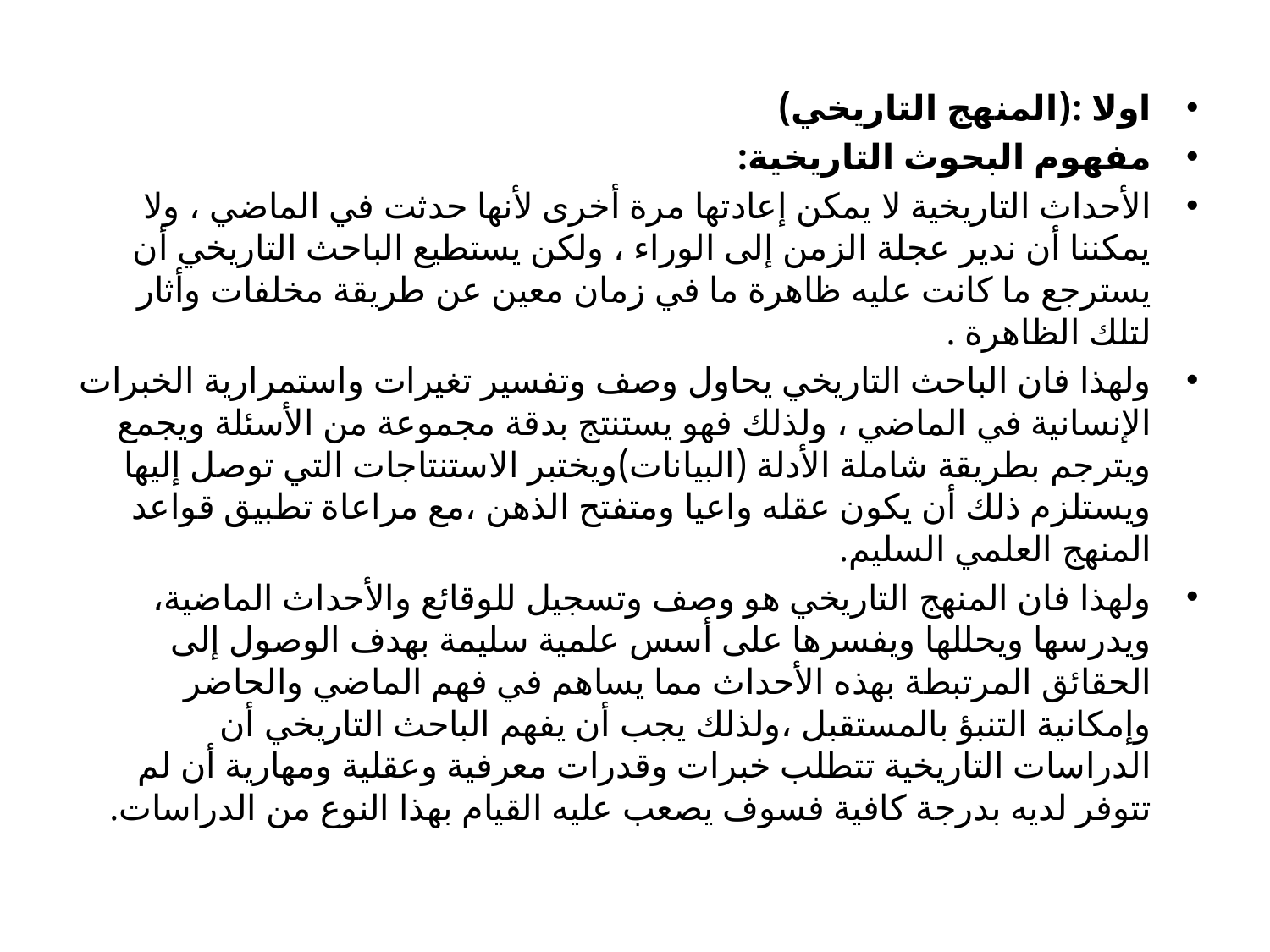

اولا :(المنهج التاريخي)
مفهوم البحوث التاريخية:
الأحداث التاريخية لا يمكن إعادتها مرة أخرى لأنها حدثت في الماضي ، ولا يمكننا أن ندير عجلة الزمن إلى الوراء ، ولكن يستطيع الباحث التاريخي أن يسترجع ما كانت عليه ظاهرة ما في زمان معين عن طريقة مخلفات وأثار لتلك الظاهرة .
ولهذا فان الباحث التاريخي يحاول وصف وتفسير تغيرات واستمرارية الخبرات الإنسانية في الماضي ، ولذلك فهو يستنتج بدقة مجموعة من الأسئلة ويجمع ويترجم بطريقة شاملة الأدلة (البيانات)ويختبر الاستنتاجات التي توصل إليها ويستلزم ذلك أن يكون عقله واعيا ومتفتح الذهن ،مع مراعاة تطبيق قواعد المنهج العلمي السليم.
ولهذا فان المنهج التاريخي هو وصف وتسجيل للوقائع والأحداث الماضية، ويدرسها ويحللها ويفسرها على أسس علمية سليمة بهدف الوصول إلى الحقائق المرتبطة بهذه الأحداث مما يساهم في فهم الماضي والحاضر وإمكانية التنبؤ بالمستقبل ،ولذلك يجب أن يفهم الباحث التاريخي أن الدراسات التاريخية تتطلب خبرات وقدرات معرفية وعقلية ومهارية أن لم تتوفر لديه بدرجة كافية فسوف يصعب عليه القيام بهذا النوع من الدراسات.